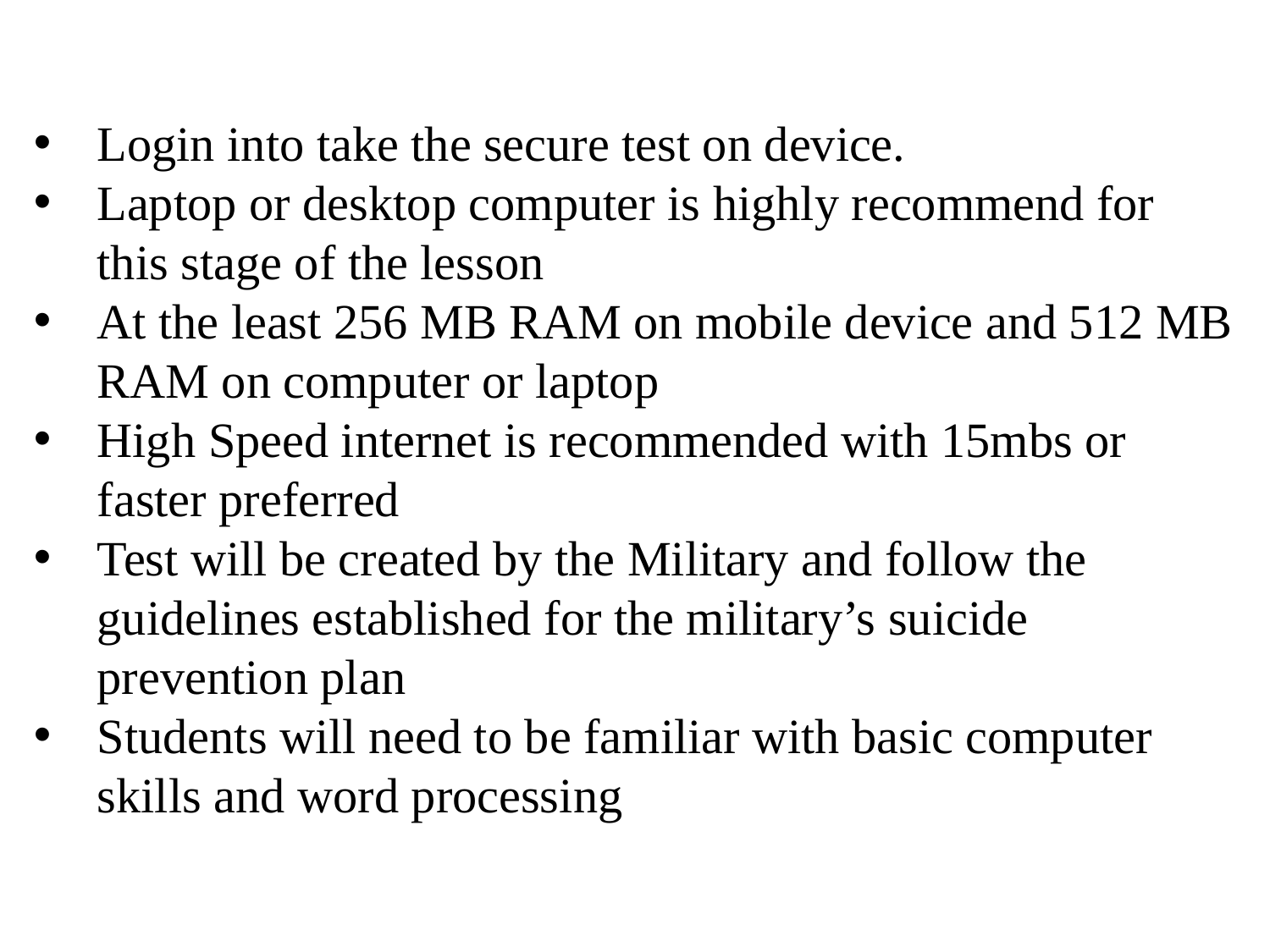

# Assessments - Pretest/Post Test
Login into take the secure test on device.
Laptop or desktop computer is highly recommend for this stage of the lesson
At the least 256 MB RAM on mobile device and 512 MB RAM on computer or laptop
High Speed internet is recommended with 15mbs or faster preferred
Test will be created by the Military and follow the guidelines established for the military’s suicide prevention plan
Students will need to be familiar with basic computer skills and word processing